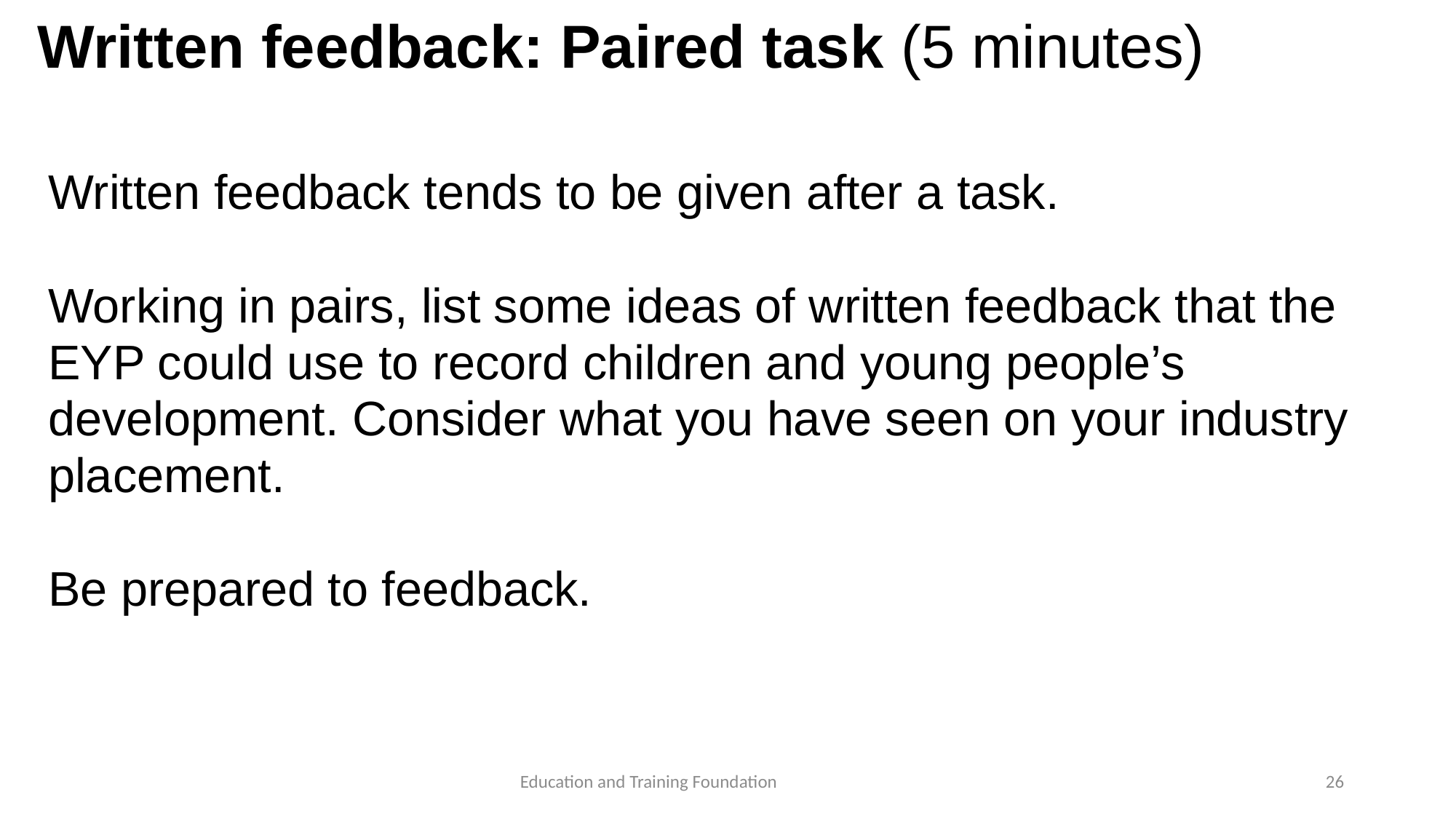

# Written feedback: Paired task (5 minutes)
Written feedback tends to be given after a task.

Working in pairs, list some ideas of written feedback that the EYP could use to record children and young people’s development. Consider what you have seen on your industry placement.

Be prepared to feedback.

26
Education and Training Foundation